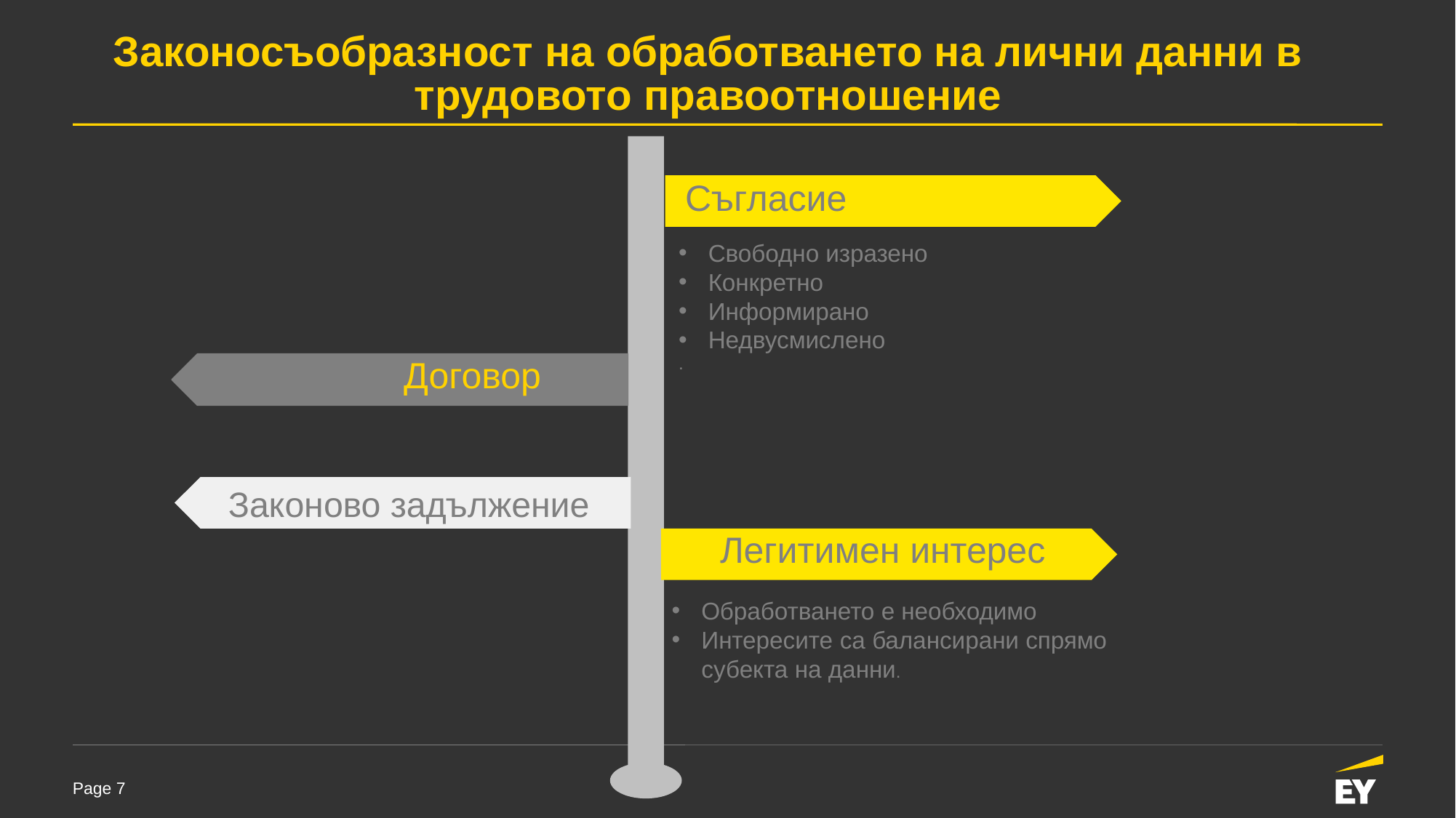

# Законосъобразност на обработването на лични данни в трудовото правоотношение

Съгласие
Свободно изразено
Конкретно
Информирано
Недвусмислено
.
             Договор
Законово задължение
Легитимен интерес
Обработването е необходимо
Интересите са балансирани спрямо субекта на данни.